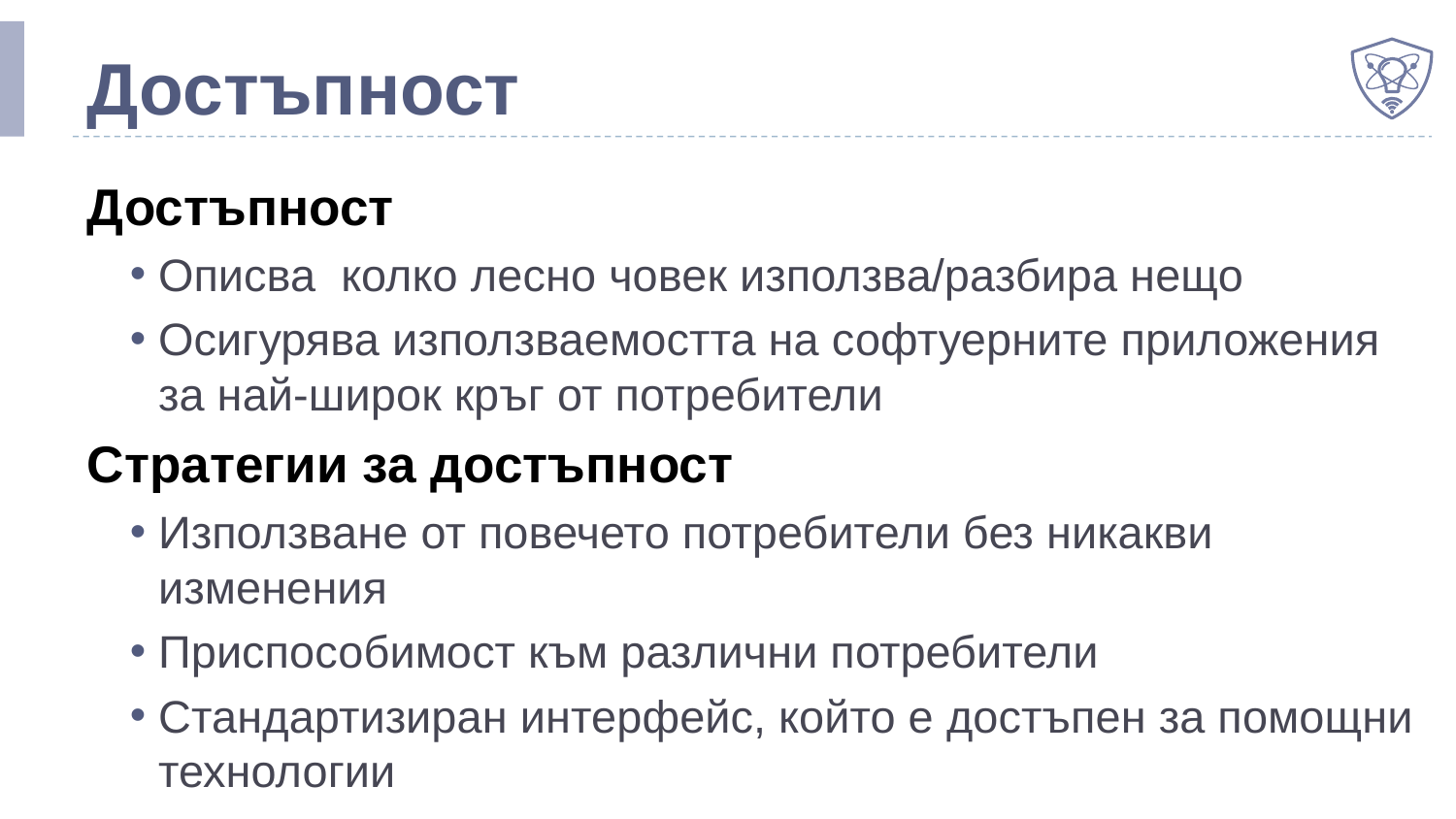

# Достъпност
Достъпност
Описва  колко лесно човек използва/разбира нещо
Осигурява използваемостта на софтуерните приложения за най-широк кръг от потребители
Стратегии за достъпност
Използване от повечето потребители без никакви изменения
Приспособимост към различни потребители
Стандартизиран интерфейс, който е достъпен за помощни технологии